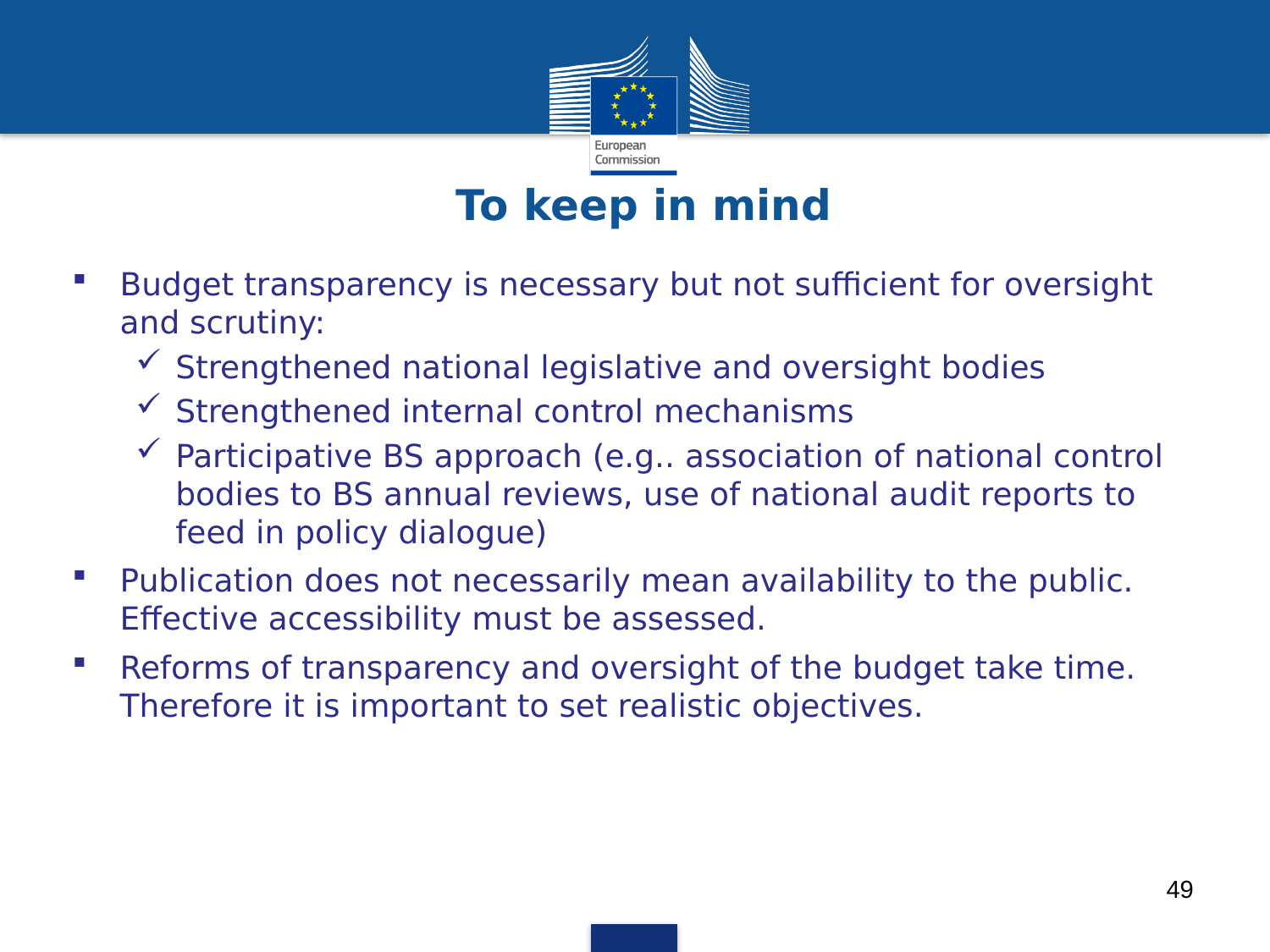

# To keep in mind
Budget transparency is necessary but not sufficient for oversight and scrutiny:
Strengthened national legislative and oversight bodies
Strengthened internal control mechanisms
Participative BS approach (e.g.. association of national control bodies to BS annual reviews, use of national audit reports to feed in policy dialogue)
Publication does not necessarily mean availability to the public. Effective accessibility must be assessed.
Reforms of transparency and oversight of the budget take time. Therefore it is important to set realistic objectives.

49